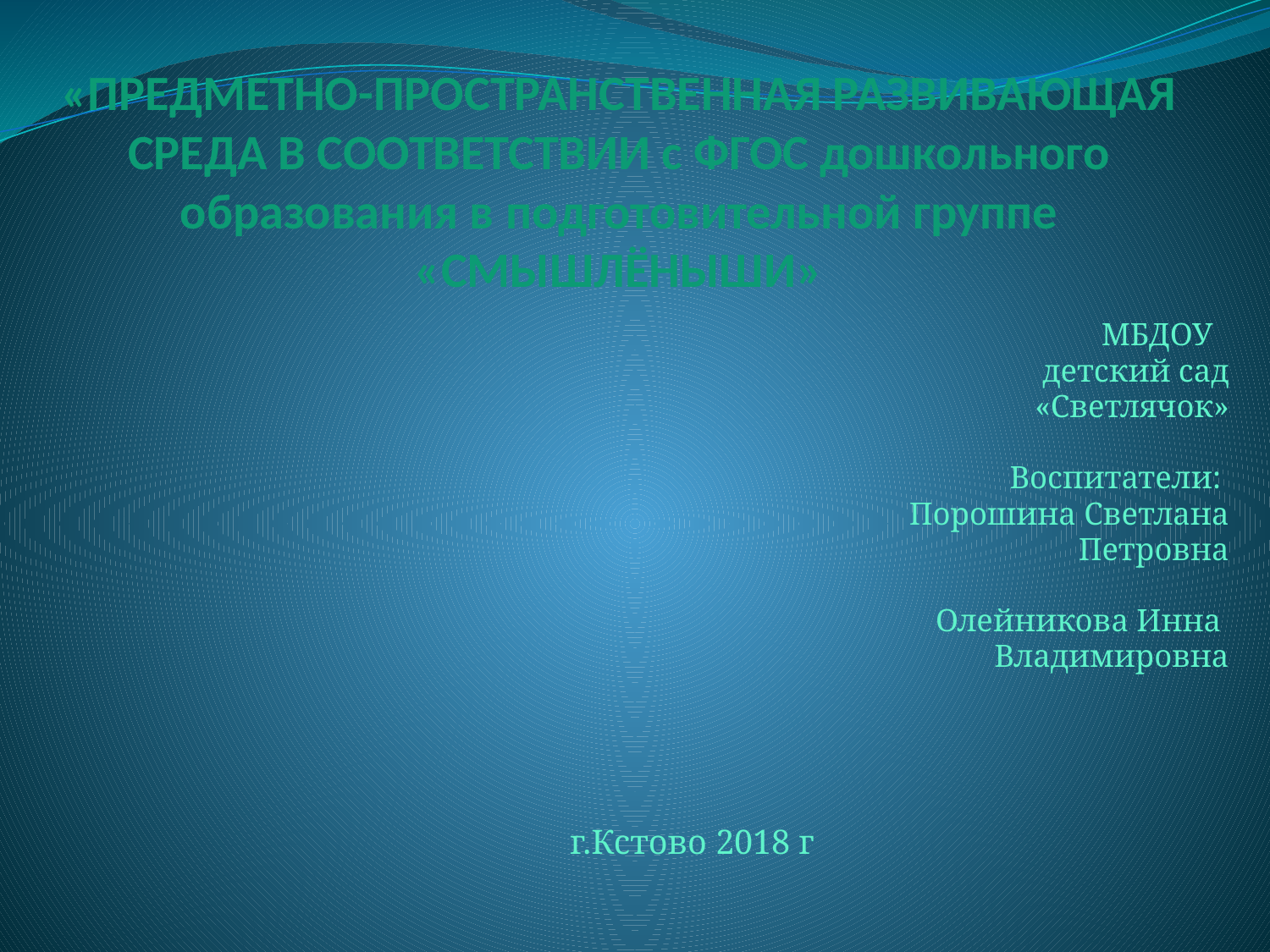

# «ПРЕДМЕТНО-ПРОСТРАНСТВЕННАЯ РАЗВИВАЮЩАЯ СРЕДА В СООТВЕТСТВИИ с ФГОС дошкольного образования в подготовительной группе «СМЫШЛЁНЫШИ»
   МБДОУ
детский сад
«Светлячок»

Воспитатели:
Порошина Светлана
 Петровна

Олейникова Инна
Владимировна

г.Кстово 2018 г